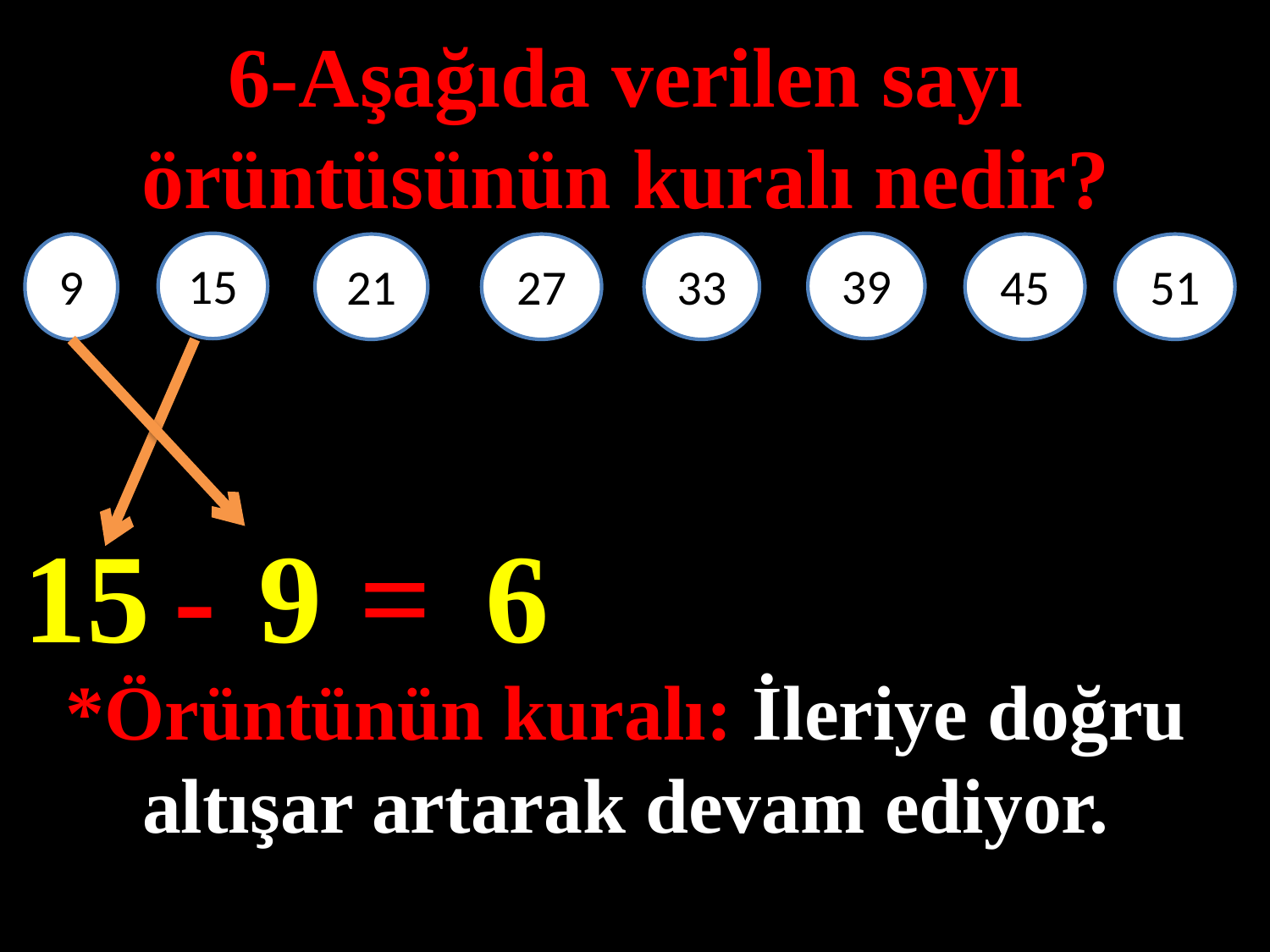

6-Aşağıda verilen sayı örüntüsünün kuralı nedir?
39
15
9
21
27
33
45
51
#
=
15
-
9
6
*Örüntünün kuralı: İleriye doğru altışar artarak devam ediyor.